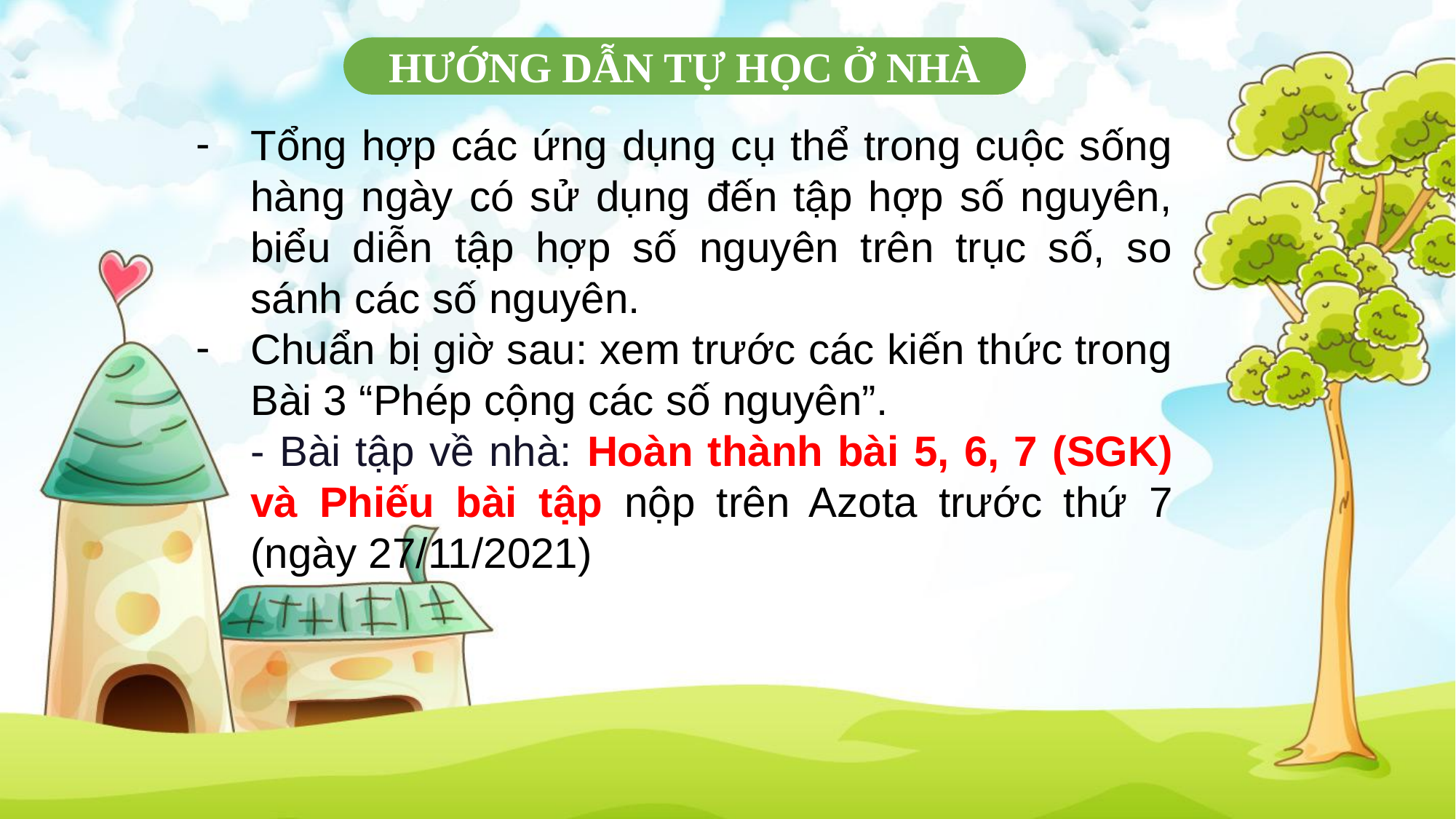

HƯỚNG DẪN TỰ HỌC Ở NHÀ
Tổng hợp các ứng dụng cụ thể trong cuộc sống hàng ngày có sử dụng đến tập hợp số nguyên, biểu diễn tập hợp số nguyên trên trục số, so sánh các số nguyên.
Chuẩn bị giờ sau: xem trước các kiến thức trong Bài 3 “Phép cộng các số nguyên”.
- Bài tập về nhà: Hoàn thành bài 5, 6, 7 (SGK) và Phiếu bài tập nộp trên Azota trước thứ 7 (ngày 27/11/2021)